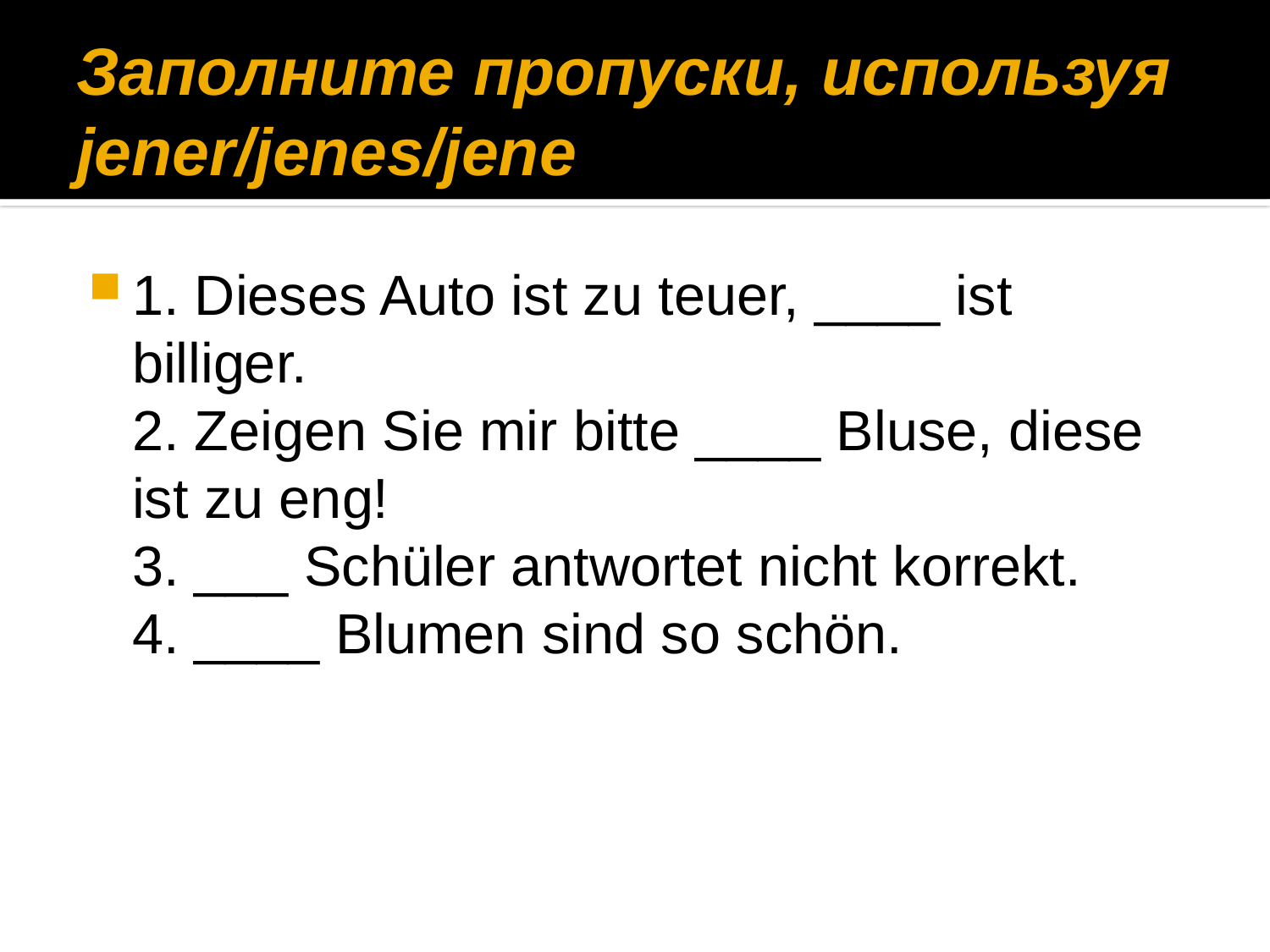

# Заполните пропуски, используя jener/jenes/jene
1. Dieses Auto ist zu teuer, ____ ist billiger.
2. Zeigen Sie mir bitte ____ Bluse, diese ist zu eng!
3. ___ Schüler antwortet nicht korrekt.
4. ____ Blumen sind so schӧn.